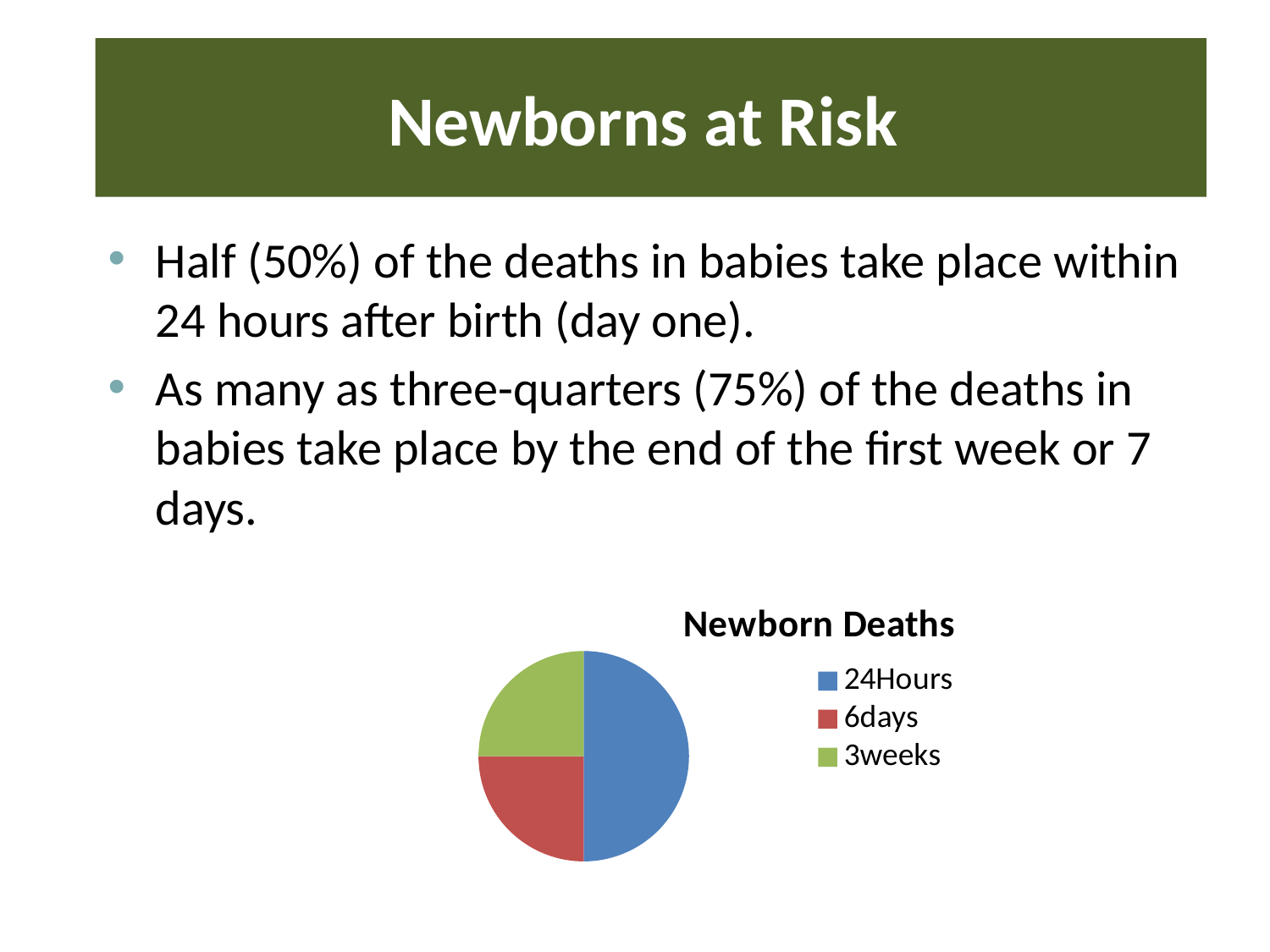

# Newborns at Risk
Half (50%) of the deaths in babies take place within 24 hours after birth (day one).
As many as three-quarters (75%) of the deaths in babies take place by the end of the first week or 7 days.

### Chart:

| Category | Newborn Deaths  |
|---|---|
| 24Hours | 0.5 |
| 6days | 0.25 |
| 3weeks | 0.25 |